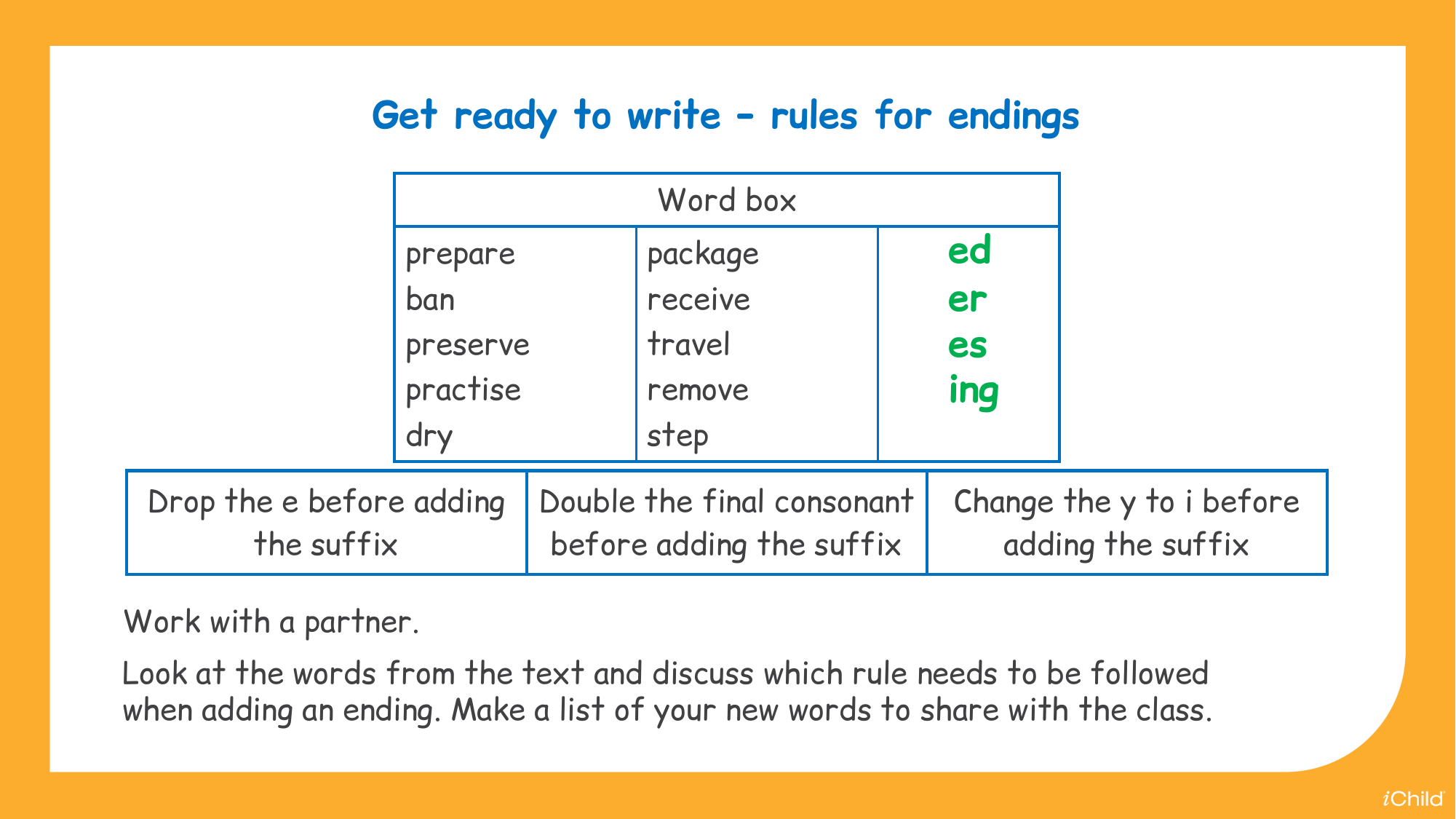

Get ready to write – rules for endings
| Word box |  |  |
| --- | --- | --- |
| prepare ban preserve practise dry | package receive travel remove step |  |
ed
er
es
ing
| Drop the e before adding the suffix | Double the final consonant before adding the suffix | Change the y to i before adding the suffix |
| --- | --- | --- |
Work with a partner.
Look at the words from the text and discuss which rule needs to be followed when adding an ending. Make a list of your new words to share with the class.